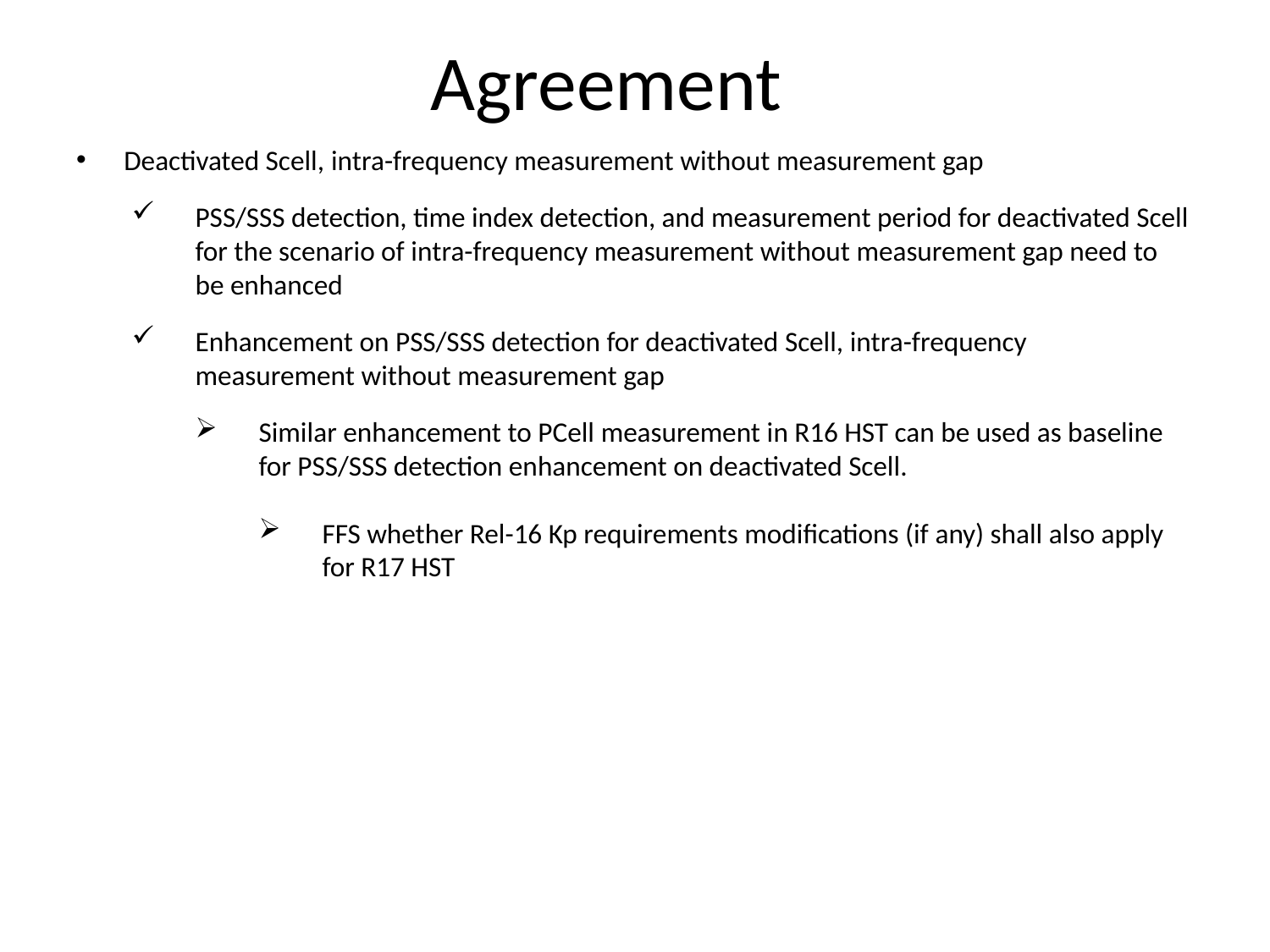

# Agreement
Deactivated Scell, intra-frequency measurement without measurement gap
PSS/SSS detection, time index detection, and measurement period for deactivated Scell for the scenario of intra-frequency measurement without measurement gap need to be enhanced
Enhancement on PSS/SSS detection for deactivated Scell, intra-frequency measurement without measurement gap
Similar enhancement to PCell measurement in R16 HST can be used as baseline for PSS/SSS detection enhancement on deactivated Scell.
FFS whether Rel-16 Kp requirements modifications (if any) shall also apply for R17 HST